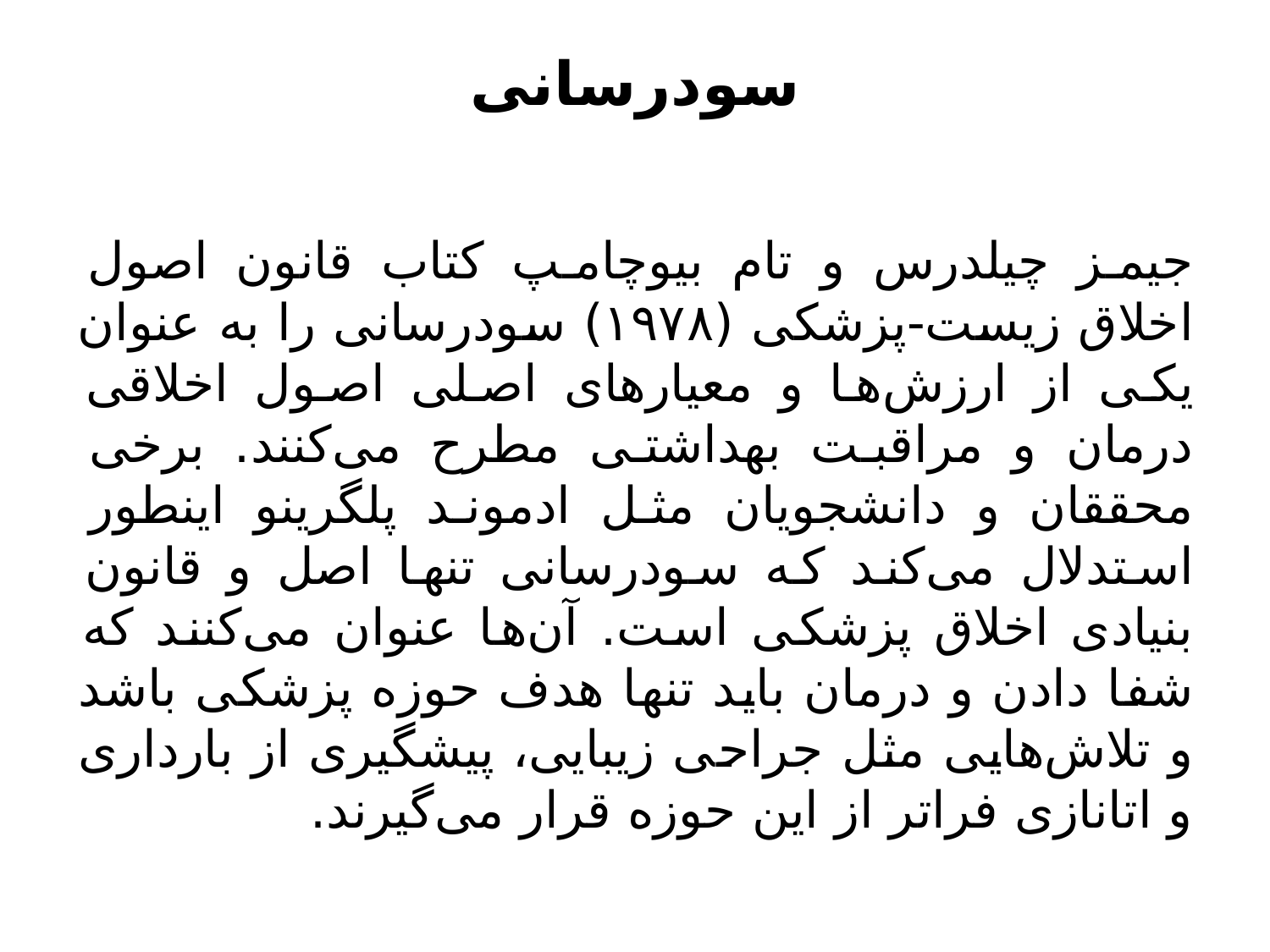

# سودرسانی
جیمز چیلدرس و تام بیوچامپ کتاب قانون اصول اخلاق زیست-پزشکی (۱۹۷۸) سودرسانی را به عنوان یکی از ارزش‌ها و معیارهای اصلی اصول اخلاقی درمان و مراقبت بهداشتی مطرح می‌کنند. برخی محققان و دانشجویان مثل ادموند پلگرینو اینطور استدلال می‌کند که سودرسانی تنها اصل و قانون بنیادی اخلاق پزشکی است. آن‌ها عنوان می‌کنند که شفا دادن و درمان باید تنها هدف حوزه پزشکی باشد و تلاش‌هایی مثل جراحی زیبایی، پیشگیری از بارداری و اتانازی فراتر از این حوزه قرار می‌گیرند.